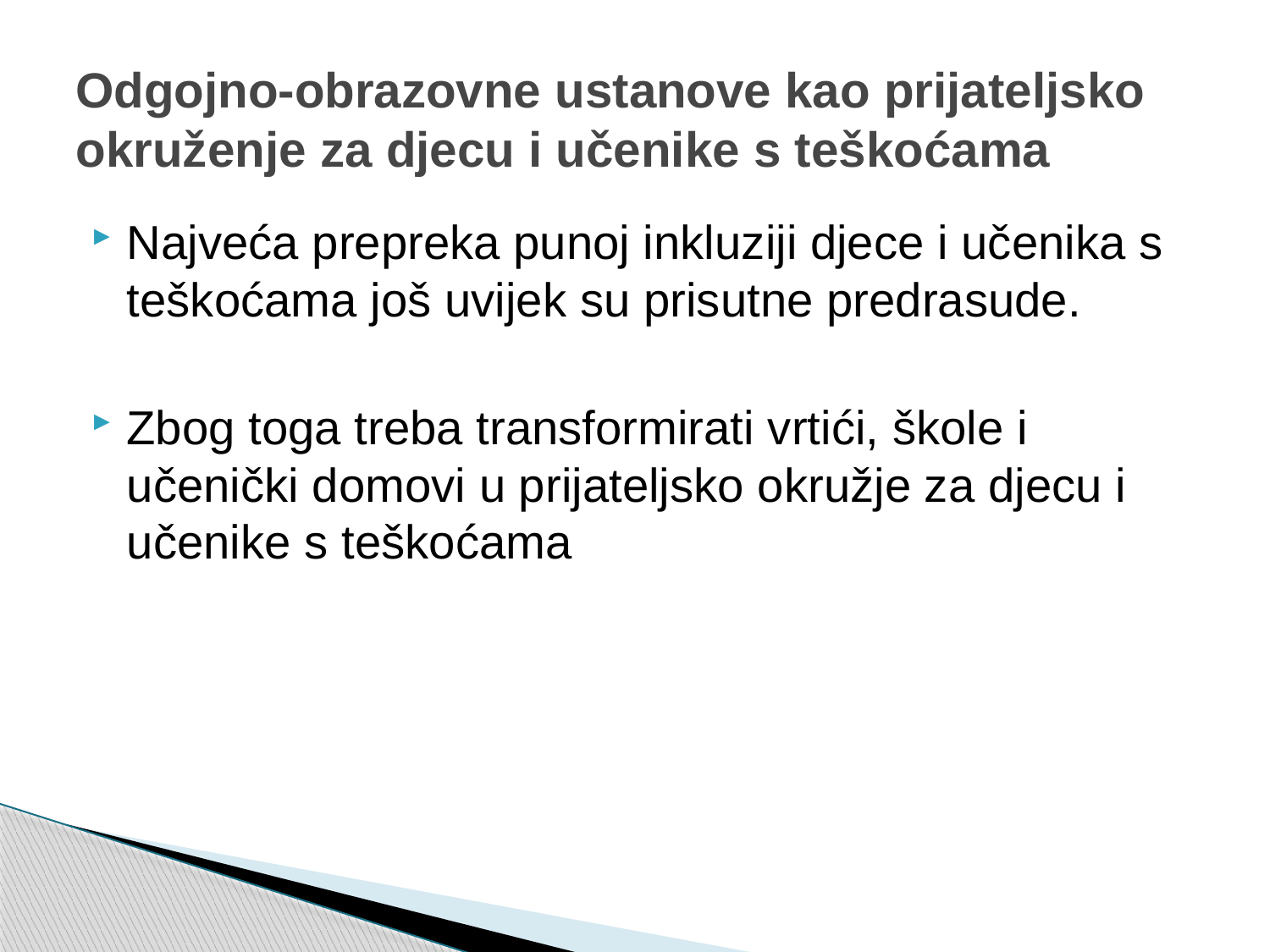

# Odgojno-obrazovne ustanove kao prijateljsko okruženje za djecu i učenike s teškoćama
Najveća prepreka punoj inkluziji djece i učenika s teškoćama još uvijek su prisutne predrasude.

Zbog toga treba transformirati vrtići, škole i učenički domovi u prijateljsko okružje za djecu i učenike s teškoćama